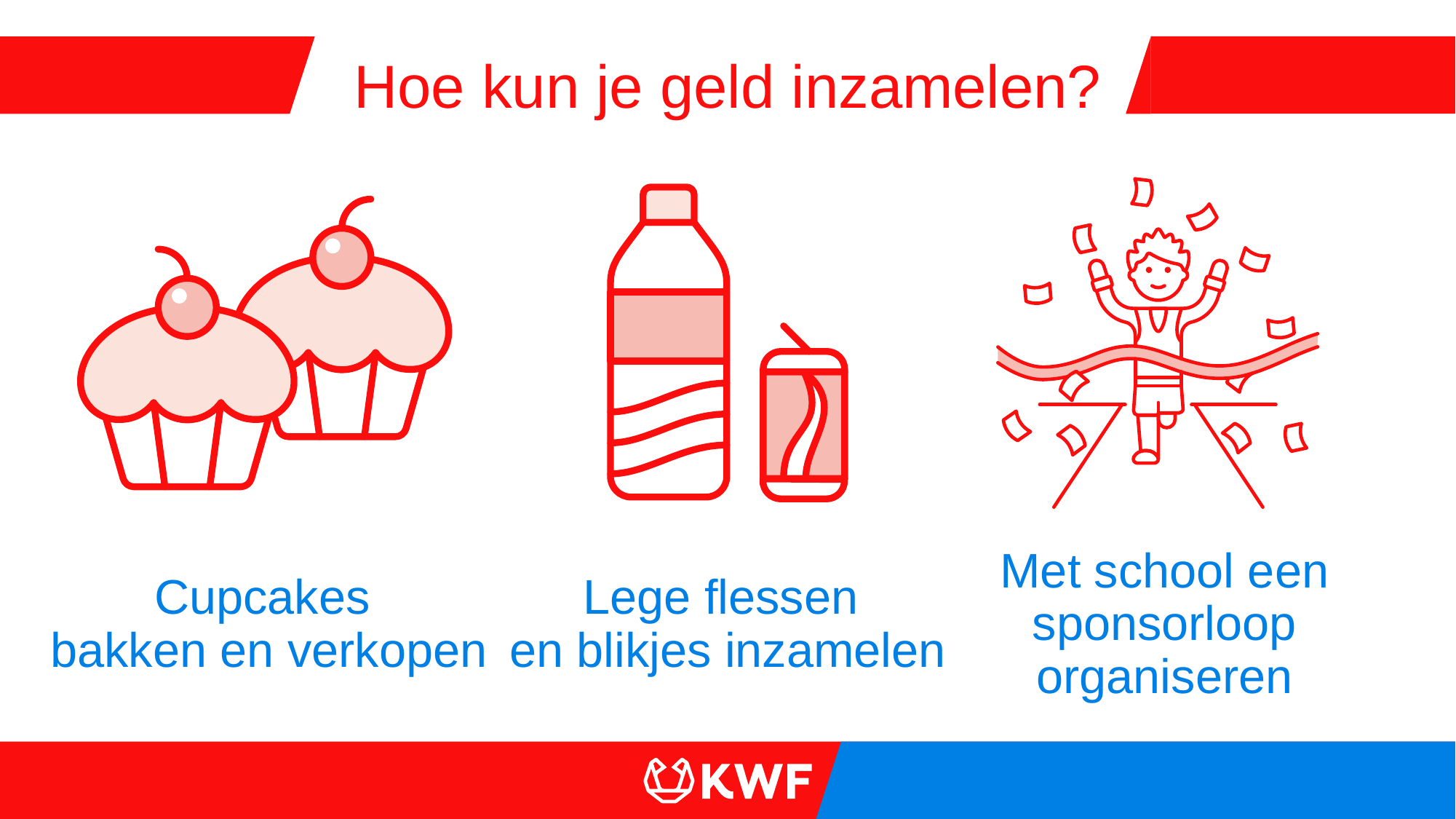

Hoe kun je geld inzamelen?

Cupcakes
bakken en verkopen
Lege flessen
en blikjes inzamelen
Met school een sponsorloop organiseren